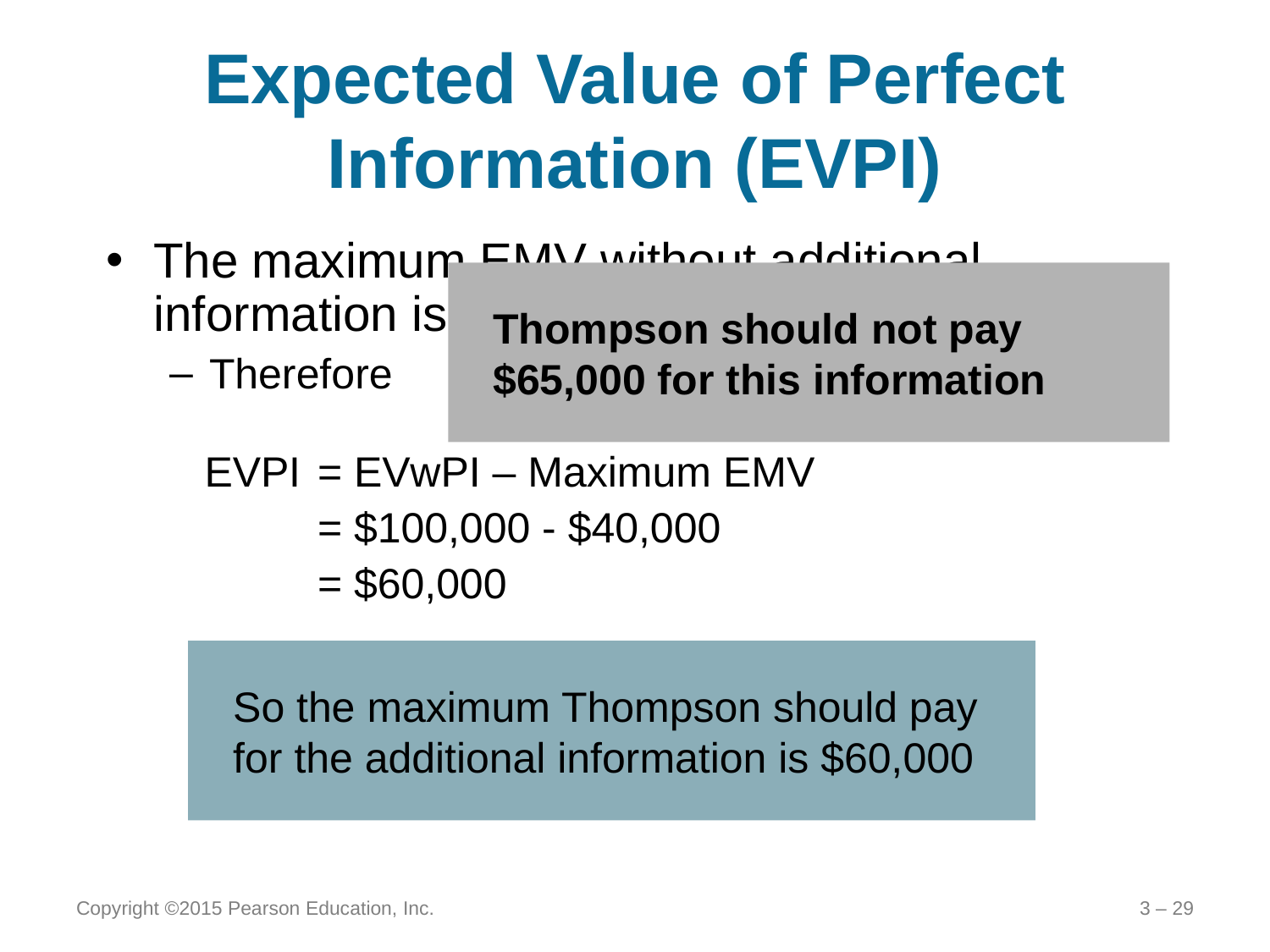

# Expected Value of Perfect Information (EVPI)
The maximum EMV without additional information is $40,000
Therefore
Thompson should not pay $65,000 for this information
EVPI	= EVwPI – Maximum EMV
	= $100,000 - $40,000
	= $60,000

So the maximum Thompson should pay for the additional information is $60,000
Copyright ©2015 Pearson Education, Inc.
3 – 29